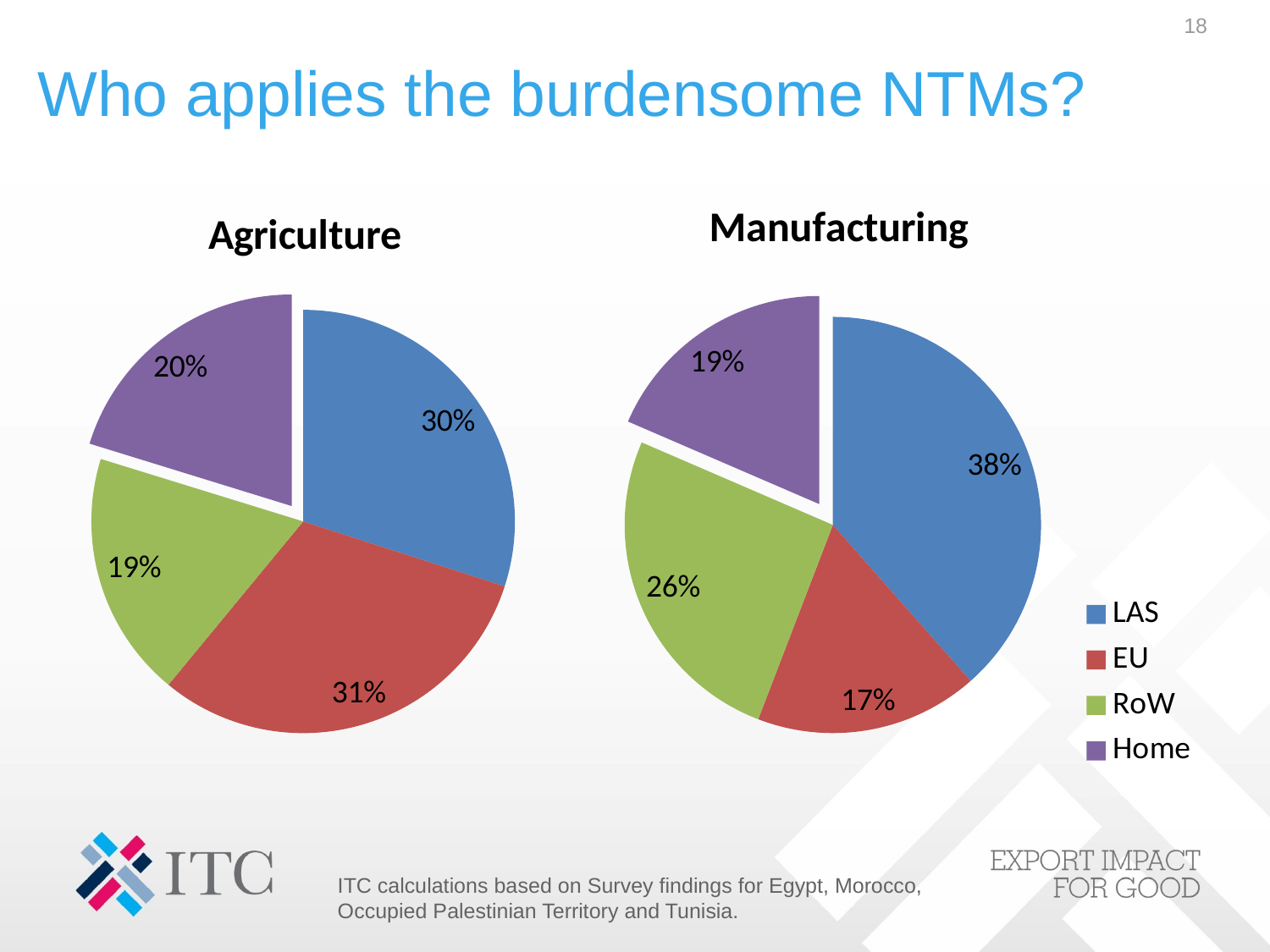

18
# Who applies the burdensome NTMs?

### Chart:

| Category | Agriculture |
|---|---|
| LAS | 314.0 |
| EU | 325.0 |
| RoW | 197.0 |
| Home | 212.0 |

### Chart:

| Category | Manufacturing |
|---|---|
| LAS | 366.0 |
| EU | 165.0 |
| RoW | 244.0 |
| Home | 176.0 |
ITC calculations based on Survey findings for Egypt, Morocco, Occupied Palestinian Territory and Tunisia.